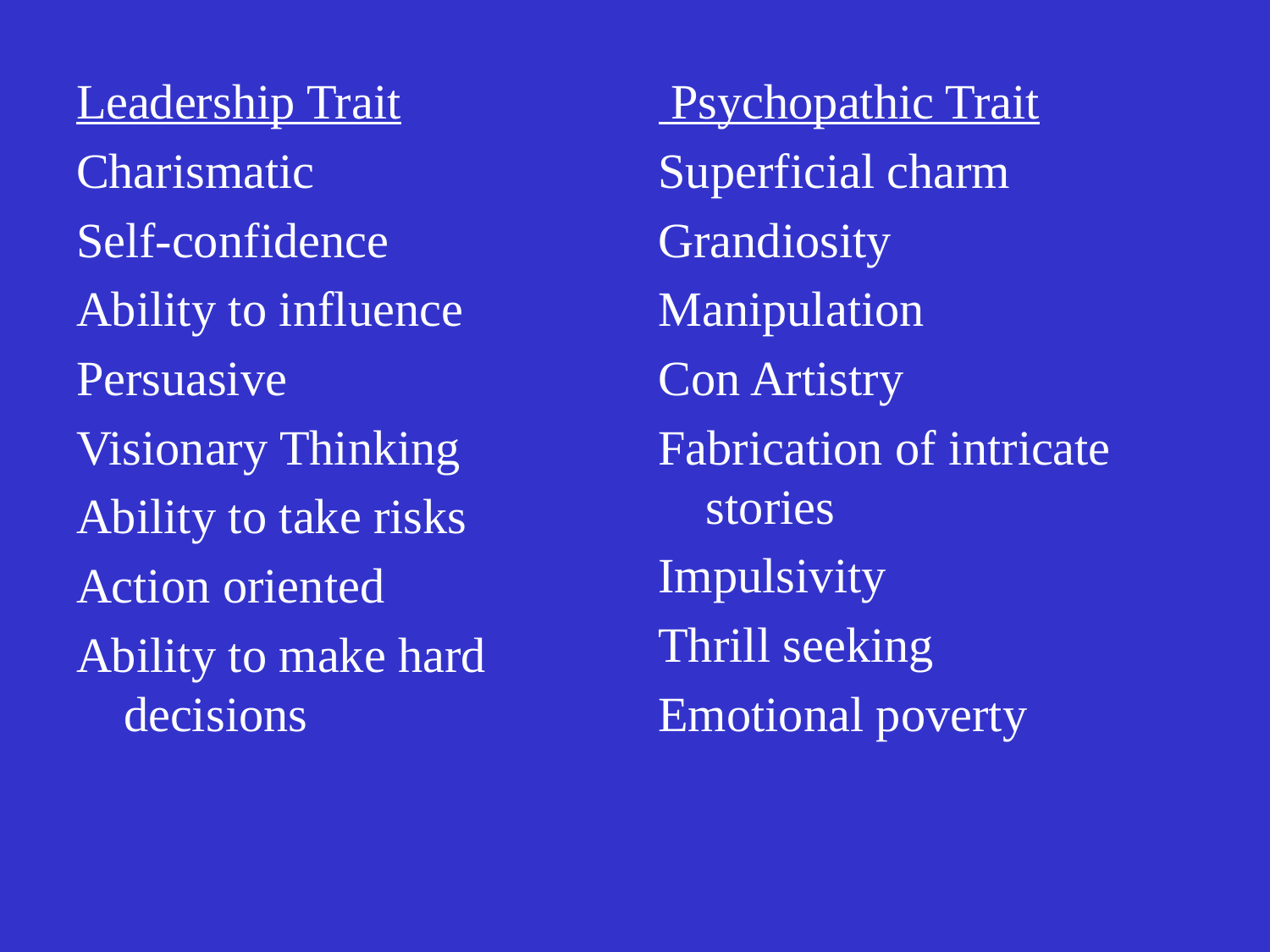

#
Leadership Trait
Charismatic
Self-confidence
Ability to influence
Persuasive
Visionary Thinking
Ability to take risks
Action oriented
Ability to make hard decisions
 Psychopathic Trait
Superficial charm
Grandiosity
Manipulation
Con Artistry
Fabrication of intricate stories
Impulsivity
Thrill seeking
Emotional poverty